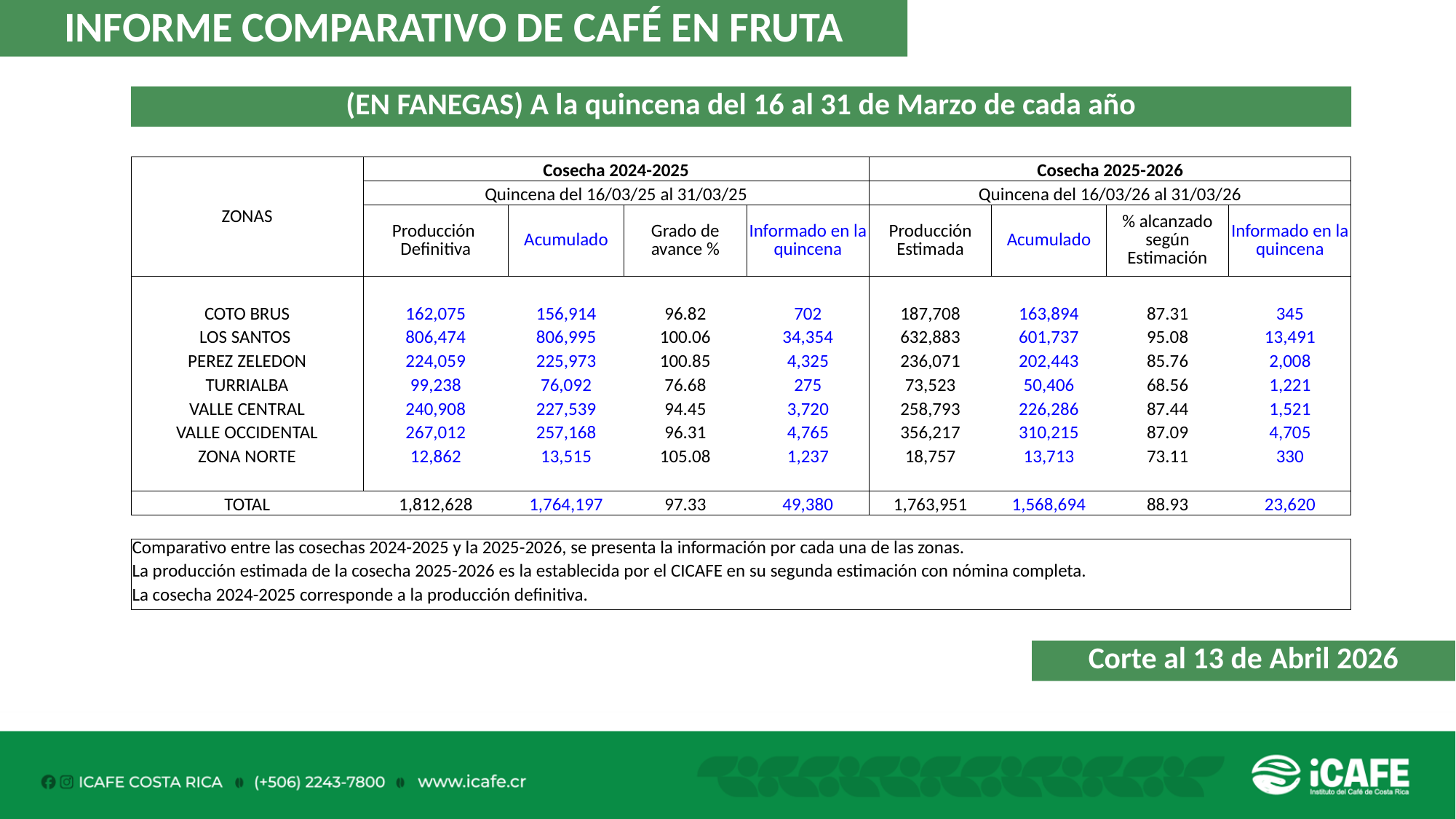

INFORME COMPARATIVO DE CAFÉ EN FRUTA

(EN FANEGAS) A la quincena del 16 al 31 de Marzo de cada año

| ZONAS | Cosecha 2024-2025 |  |  |  | Cosecha 2025-2026 |  |  |  |
| --- | --- | --- | --- | --- | --- | --- | --- | --- |
|  | Quincena del 16/03/25 al 31/03/25 |  |  |  | Quincena del 16/03/26 al 31/03/26 |  |  |  |
|  | Producción Definitiva | Acumulado | Grado de avance % | Informado en la quincena | Producción Estimada | Acumulado | % alcanzado según Estimación | Informado en la quincena |
|  |  |  |  |  |  |  |  |  |
| COTO BRUS | 162,075 | 156,914 | 96.82 | 702 | 187,708 | 163,894 | 87.31 | 345 |
| LOS SANTOS | 806,474 | 806,995 | 100.06 | 34,354 | 632,883 | 601,737 | 95.08 | 13,491 |
| PEREZ ZELEDON | 224,059 | 225,973 | 100.85 | 4,325 | 236,071 | 202,443 | 85.76 | 2,008 |
| TURRIALBA | 99,238 | 76,092 | 76.68 | 275 | 73,523 | 50,406 | 68.56 | 1,221 |
| VALLE CENTRAL | 240,908 | 227,539 | 94.45 | 3,720 | 258,793 | 226,286 | 87.44 | 1,521 |
| VALLE OCCIDENTAL | 267,012 | 257,168 | 96.31 | 4,765 | 356,217 | 310,215 | 87.09 | 4,705 |
| ZONA NORTE | 12,862 | 13,515 | 105.08 | 1,237 | 18,757 | 13,713 | 73.11 | 330 |
|  |  |  |  |  |  |  |  |  |
| TOTAL | 1,812,628 | 1,764,197 | 97.33 | 49,380 | 1,763,951 | 1,568,694 | 88.93 | 23,620 |
|  |  |  |  |  |  |  |  |  |
| Comparativo entre las cosechas 2024-2025 y la 2025-2026, se presenta la información por cada una de las zonas. |  |  |  |  |  |  |  |  |
| La producción estimada de la cosecha 2025-2026 es la establecida por el CICAFE en su segunda estimación con nómina completa. |  |  |  |  |  |  |  |  |
| La cosecha 2024-2025 corresponde a la producción definitiva. |  |  |  |  |  |  |  |  |

Corte al 13 de Abril 2026